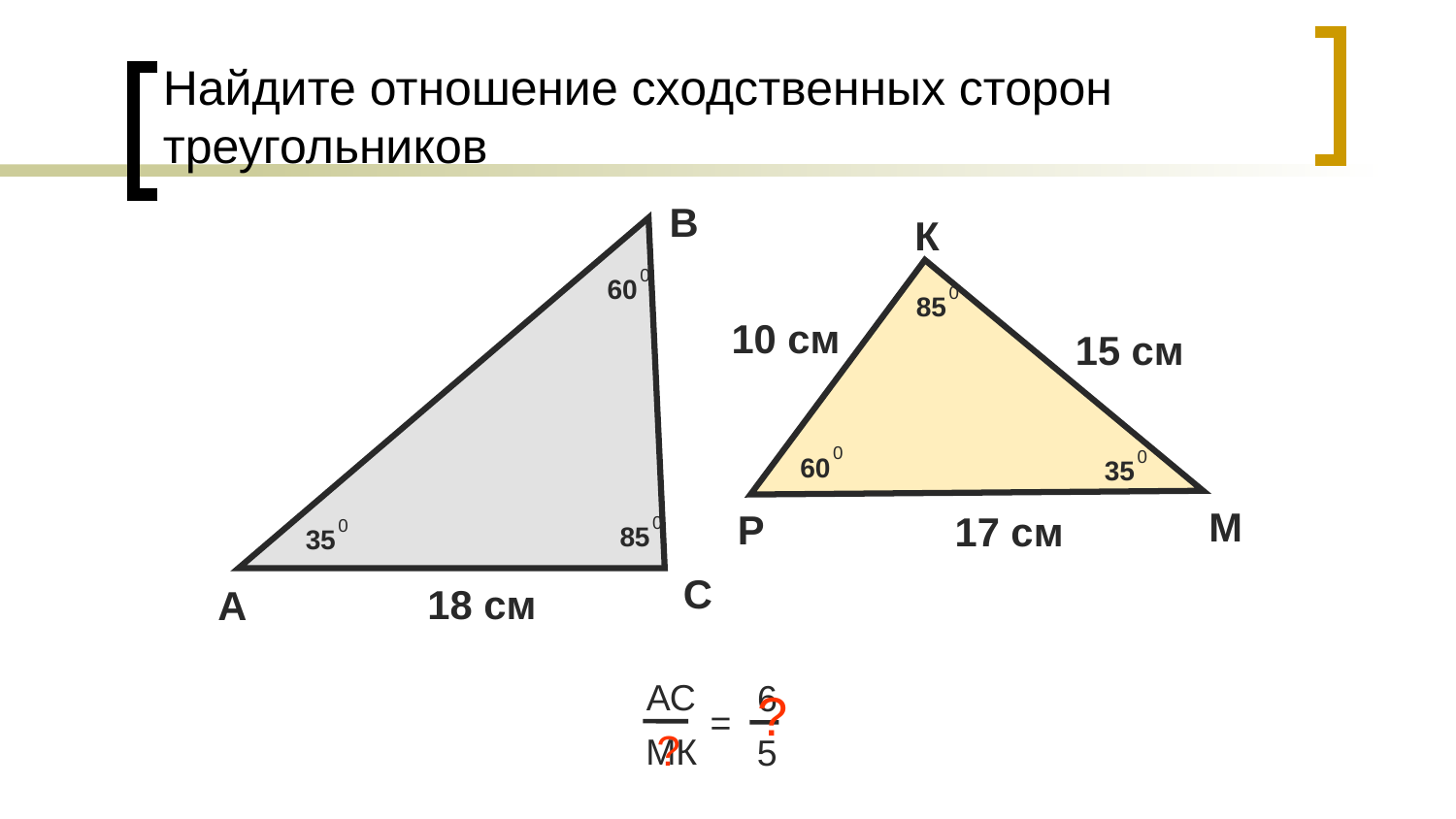

# Найдите отношение сходственных сторон треугольников
В
К

0
60
0
85
10 см
15 см

0
60
0
35
М
Р
17 см
0
85
0
35
С
18 cм
А
АС
6

5
?
=
?

МК